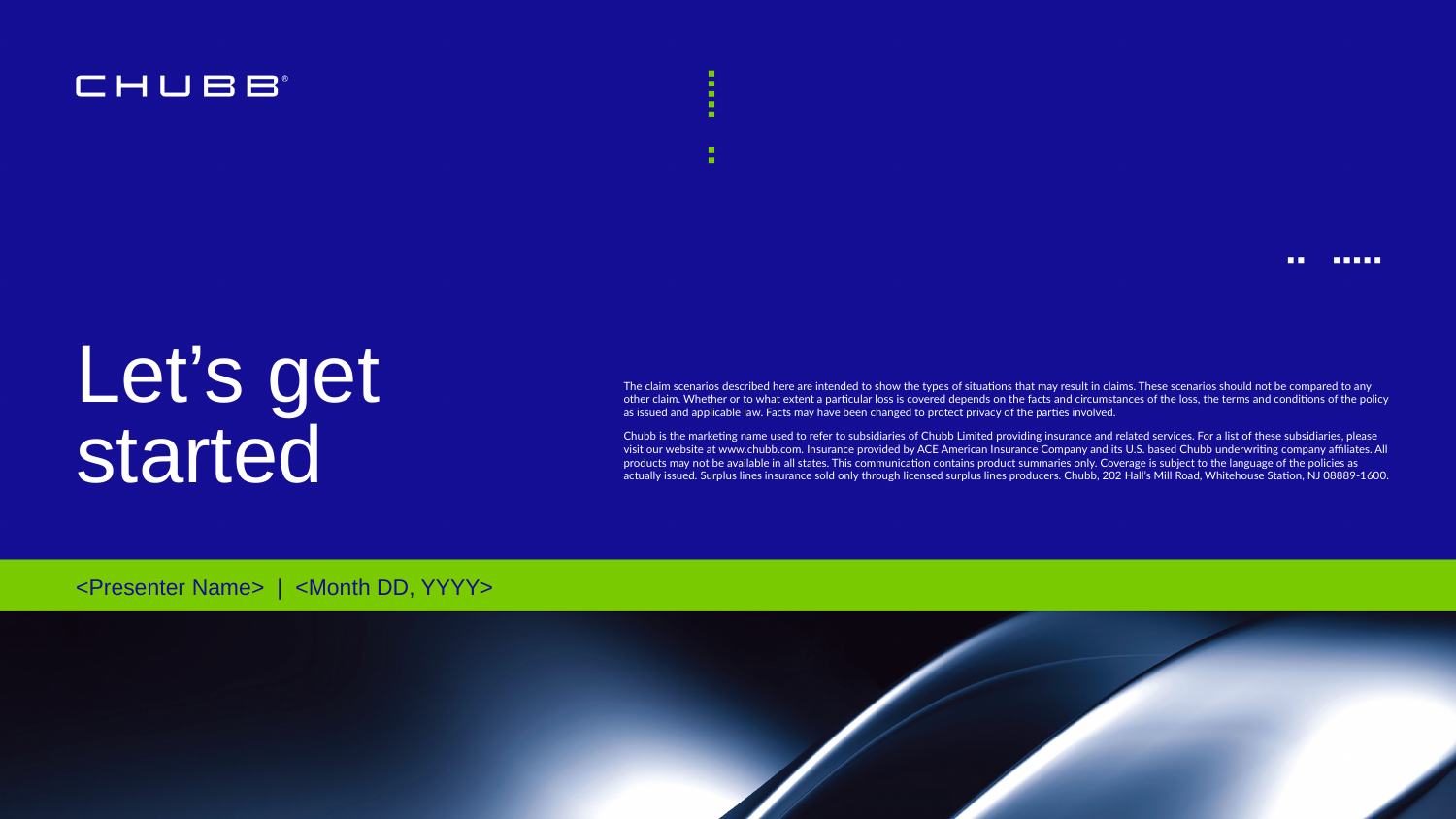

Let’s get
started
The claim scenarios described here are intended to show the types of situations that may result in claims. These scenarios should not be compared to any other claim. Whether or to what extent a particular loss is covered depends on the facts and circumstances of the loss, the terms and conditions of the policy as issued and applicable law. Facts may have been changed to protect privacy of the parties involved.
Chubb is the marketing name used to refer to subsidiaries of Chubb Limited providing insurance and related services. For a list of these subsidiaries, please visit our website at www.chubb.com. Insurance provided by ACE American Insurance Company and its U.S. based Chubb underwriting company affiliates. All products may not be available in all states. This communication contains product summaries only. Coverage is subject to the language of the policies as actually issued. Surplus lines insurance sold only through licensed surplus lines producers. Chubb, 202 Hall’s Mill Road, Whitehouse Station, NJ 08889-1600.
<Presenter Name>  |  <Month DD, YYYY>